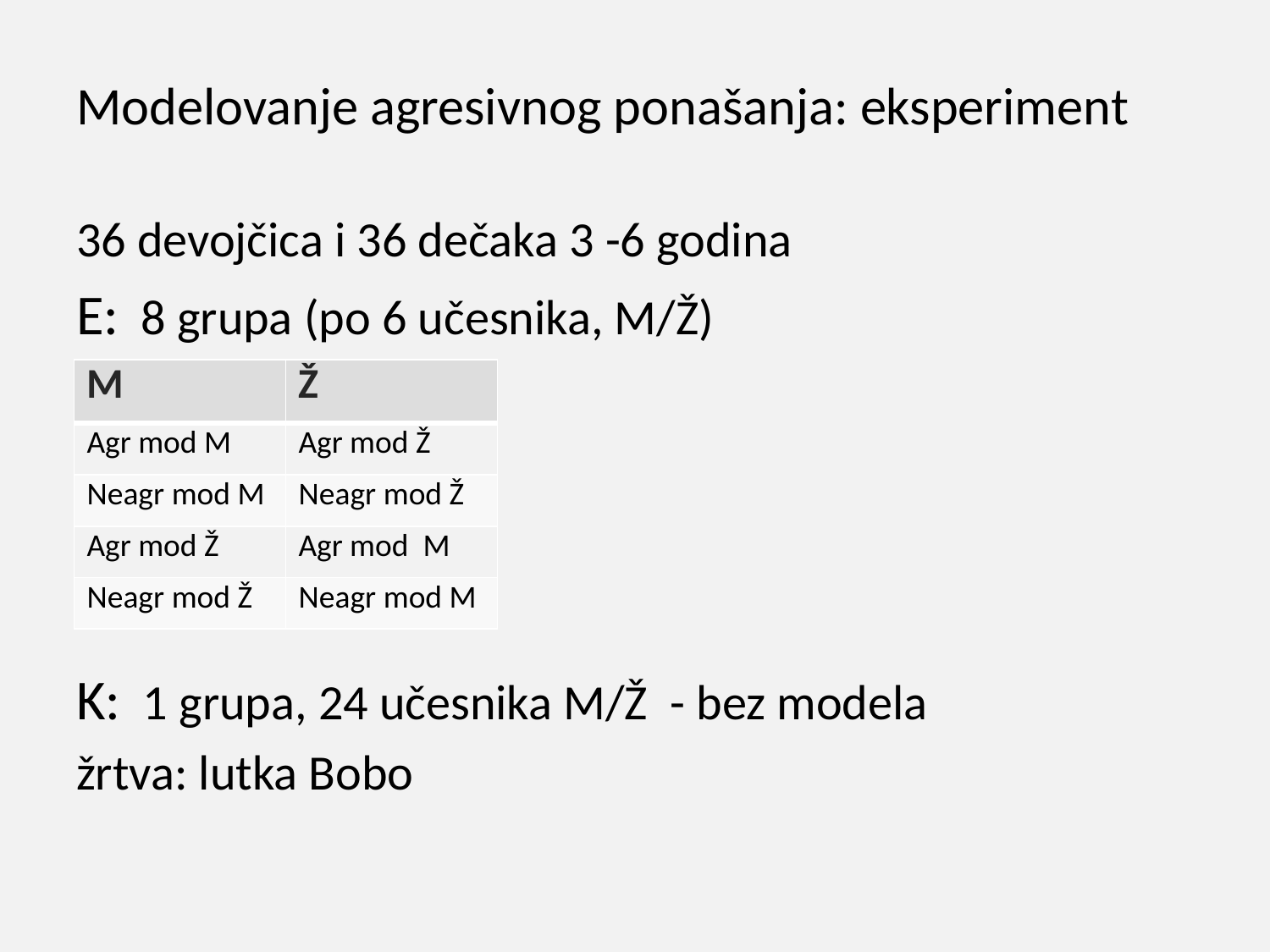

# Modelovanje agresivnog ponašanja: eksperiment
36 devojčica i 36 dečaka 3 -6 godina
E:  8 grupa (po 6 učesnika, M/Ž)

K:  1 grupa, 24 učesnika M/Ž  - bez modela
žrtva: lutka Bobo

| M | Ž |
| --- | --- |
| Agr mod M | Agr mod Ž |
| Neagr mod M | Neagr mod Ž |
| Agr mod Ž | Agr mod M |
| Neagr mod Ž | Neagr mod M |